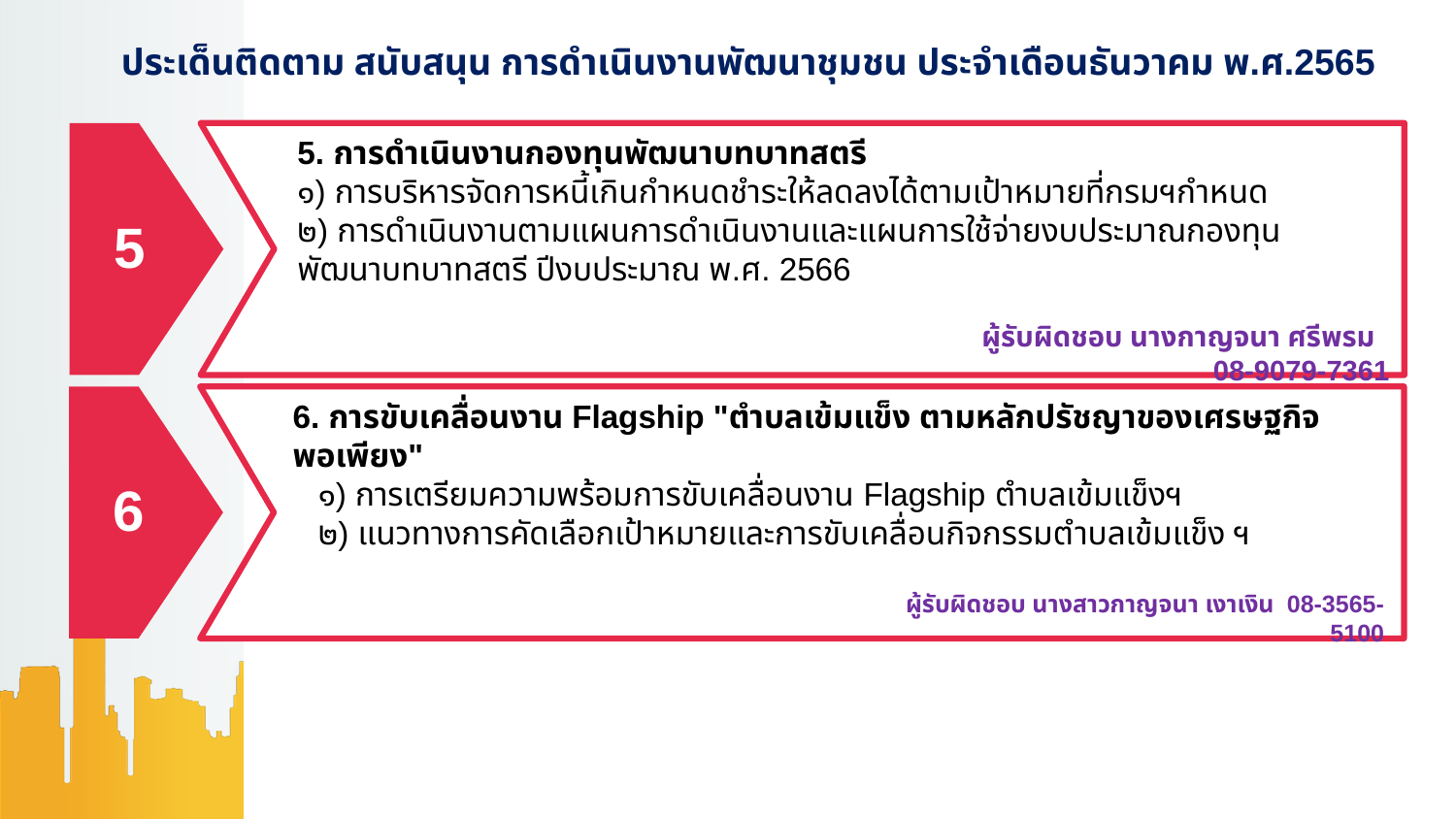

# ประเด็นติดตาม สนับสนุน การดำเนินงานพัฒนาชุมชน ประจำเดือนธันวาคม พ.ศ.2565

5. การดำเนินงานกองทุนพัฒนาบทบาทสตรี
๑) การบริหารจัดการหนี้เกินกำหนดชำระให้ลดลงได้ตามเป้าหมายที่กรมฯกำหนด
๒) การดำเนินงานตามแผนการดำเนินงานและแผนการใช้จ่ายงบประมาณกองทุนพัฒนาบทบาทสตรี ปีงบประมาณ พ.ศ. 2566

5
ผู้รับผิดชอบ นางกาญจนา ศรีพรม   08-9079-7361

6. การขับเคลื่อนงาน Flagship "ตำบลเข้มแข็ง ตามหลักปรัชญาของเศรษฐกิจพอเพียง"
   ๑) การเตรียมความพร้อมการขับเคลื่อนงาน Flagship ตำบลเข้มแข็งฯ
   ๒) แนวทางการคัดเลือกเป้าหมายและการขับเคลื่อนกิจกรรมตำบลเข้มแข็ง ฯ

6
ผู้รับผิดชอบ นางสาวกาญจนา เงาเงิน  08-3565-5100